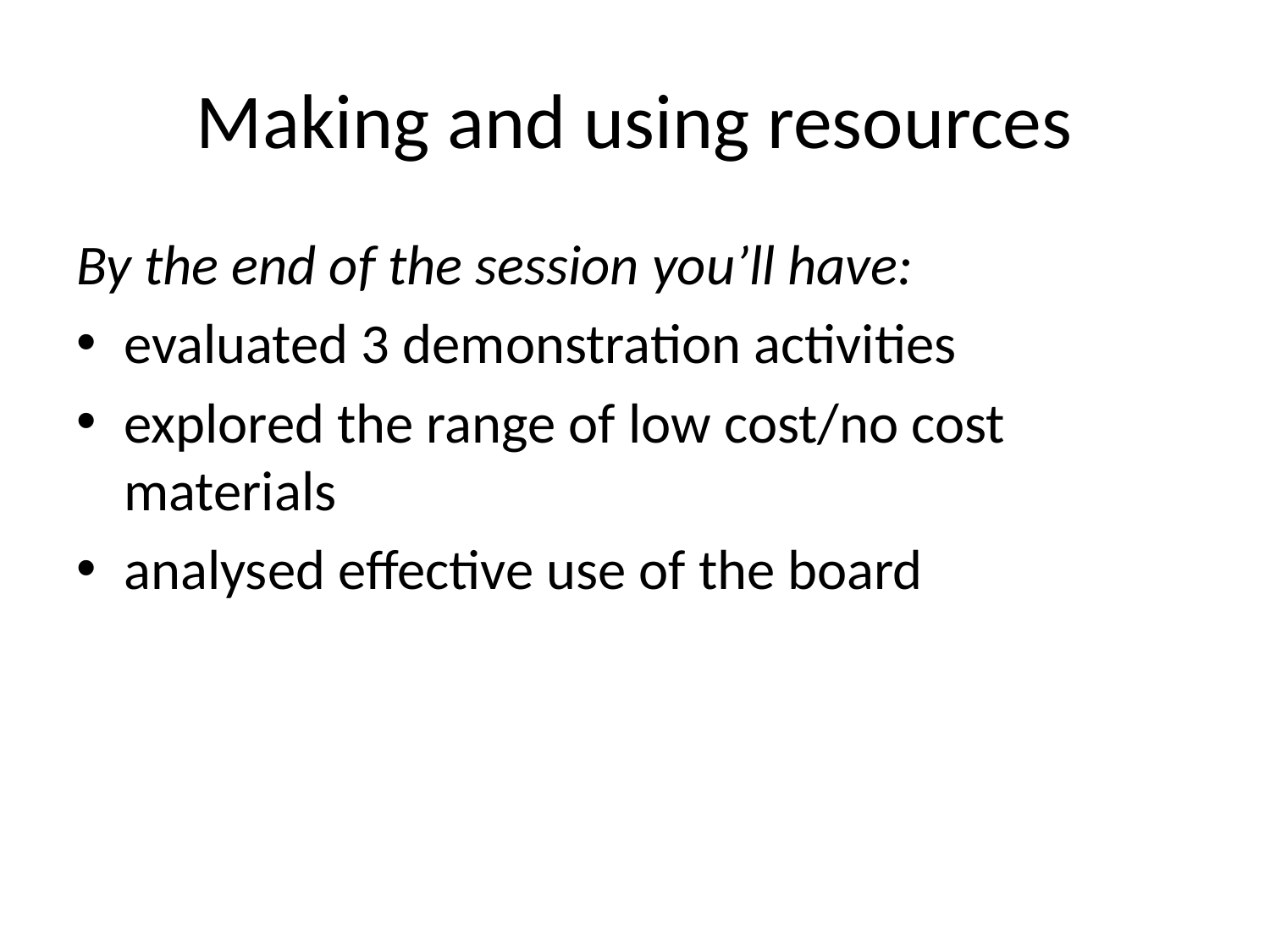

# Making and using resources
By the end of the session you’ll have:
evaluated 3 demonstration activities
explored the range of low cost/no cost materials
analysed effective use of the board